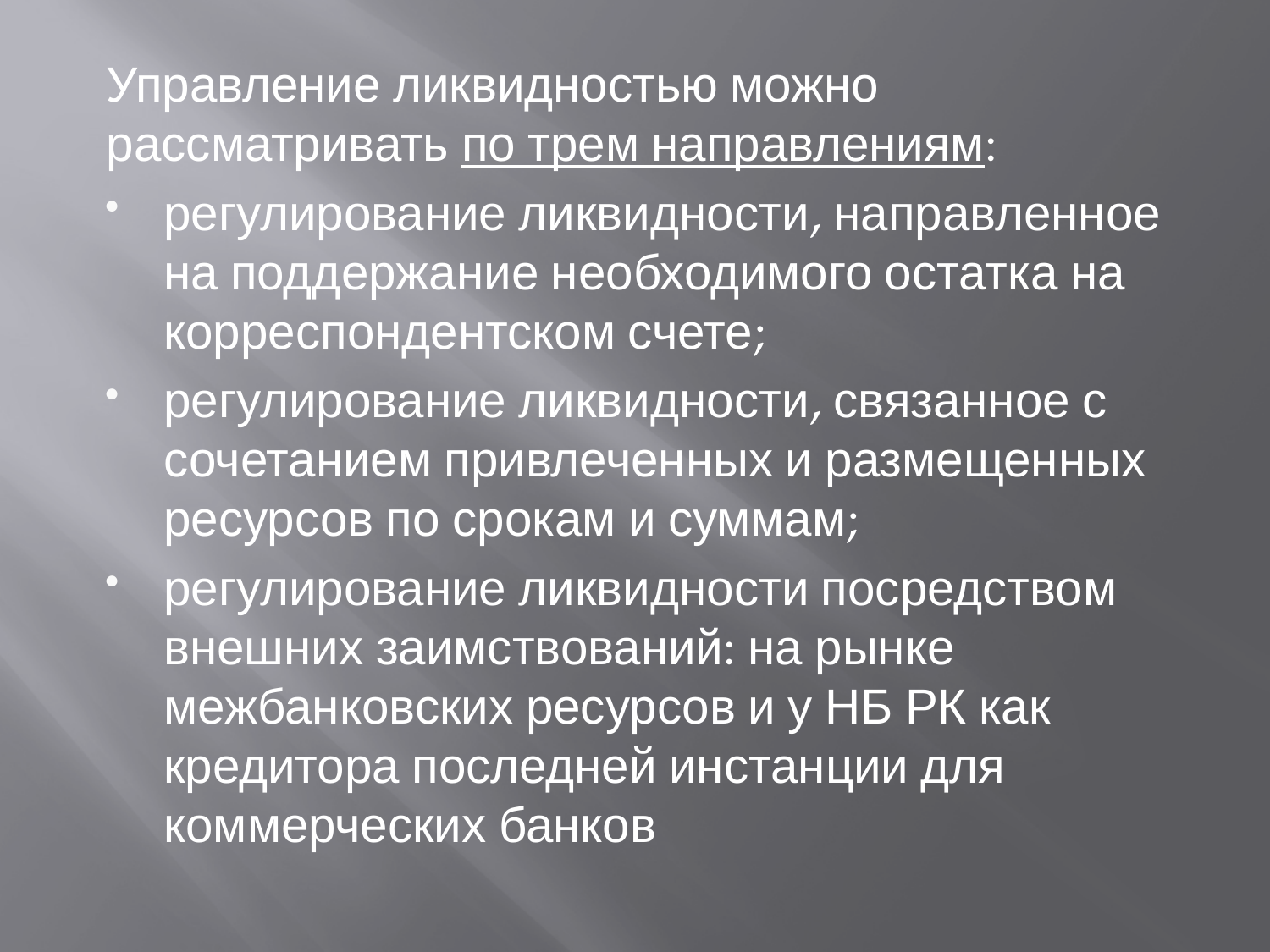

Управление ликвидностью можно рассматривать по трем направлениям:
регулирование ликвидности, направленное на поддержание необходимого остатка на корреспондентском счете;
регулирование ликвидности, связанное с сочетанием привлеченных и размещенных ресурсов по срокам и суммам;
регулирование ликвидности посредством внешних заимствований: на рынке межбанковских ресурсов и у НБ РК как кредитора последней инстанции для коммерческих банков